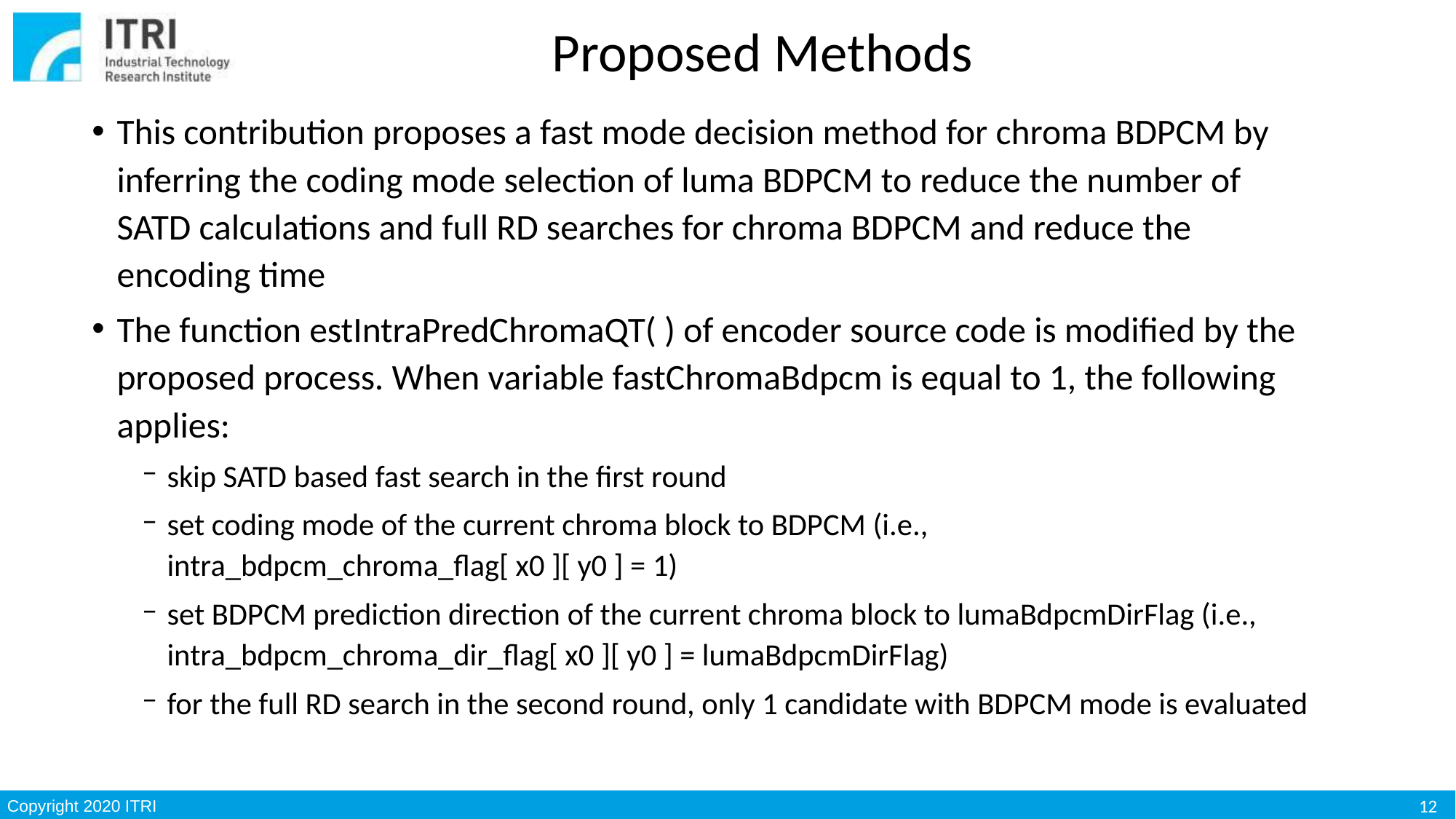

# Proposed Methods
This contribution proposes a fast mode decision method for chroma BDPCM by inferring the coding mode selection of luma BDPCM to reduce the number of SATD calculations and full RD searches for chroma BDPCM and reduce the encoding time
The function estIntraPredChromaQT( ) of encoder source code is modified by the proposed process. When variable fastChromaBdpcm is equal to 1, the following applies:
skip SATD based fast search in the first round
set coding mode of the current chroma block to BDPCM (i.e., intra_bdpcm_chroma_flag[ x0 ][ y0 ] = 1)
set BDPCM prediction direction of the current chroma block to lumaBdpcmDirFlag (i.e., intra_bdpcm_chroma_dir_flag[ x0 ][ y0 ] = lumaBdpcmDirFlag)
for the full RD search in the second round, only 1 candidate with BDPCM mode is evaluated